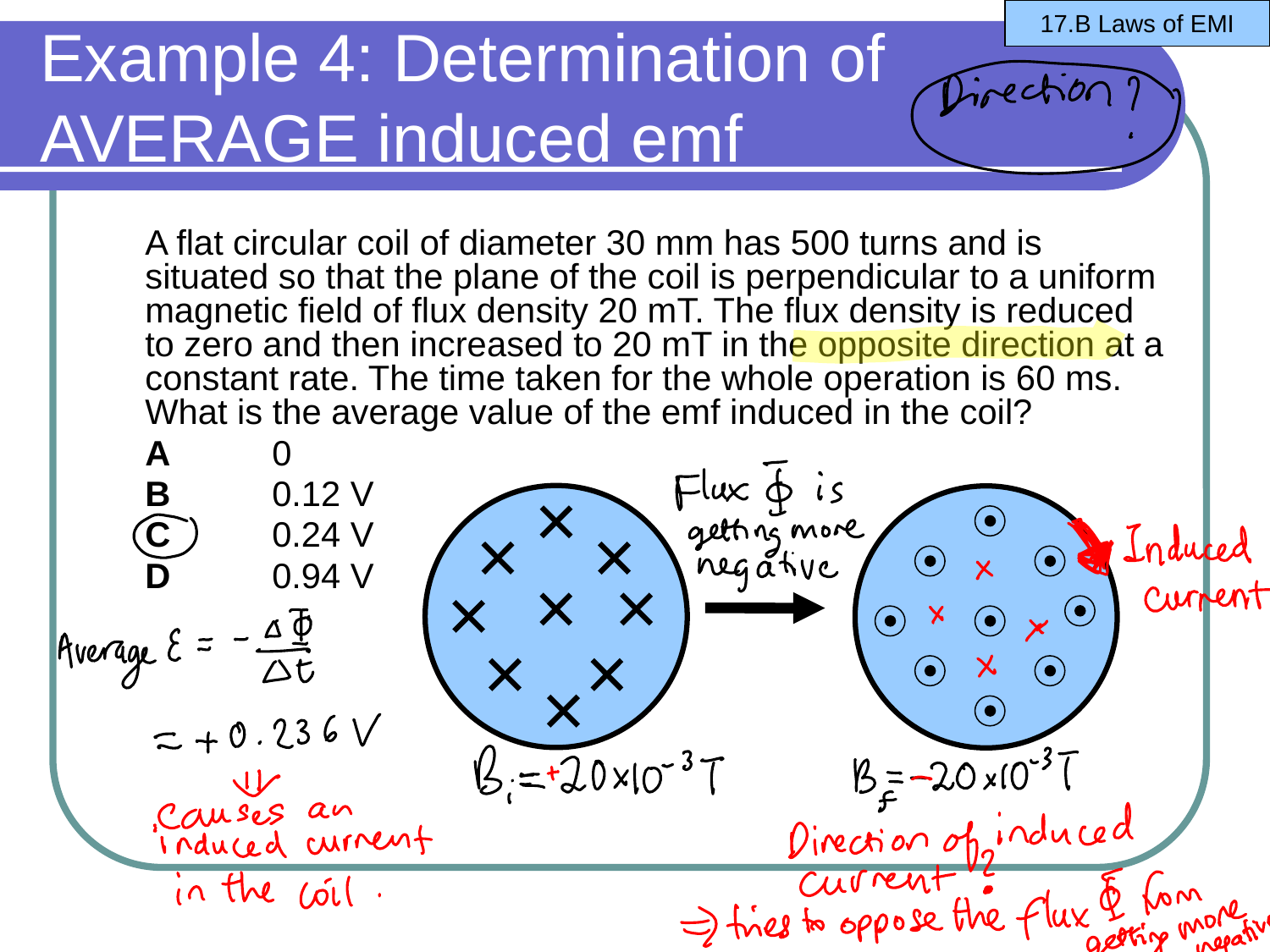

17.B Laws of EMI
# Example 4: Determination of AVERAGE induced emf
	A flat circular coil of diameter 30 mm has 500 turns and is situated so that the plane of the coil is perpendicular to a uniform magnetic field of flux density 20 mT. The flux density is reduced to zero and then increased to 20 mT in the opposite direction at a constant rate. The time taken for the whole operation is 60 ms. What is the average value of the emf induced in the coil?
	A	0
	B	0.12 V
	C	0.24 V
	D	0.94 V